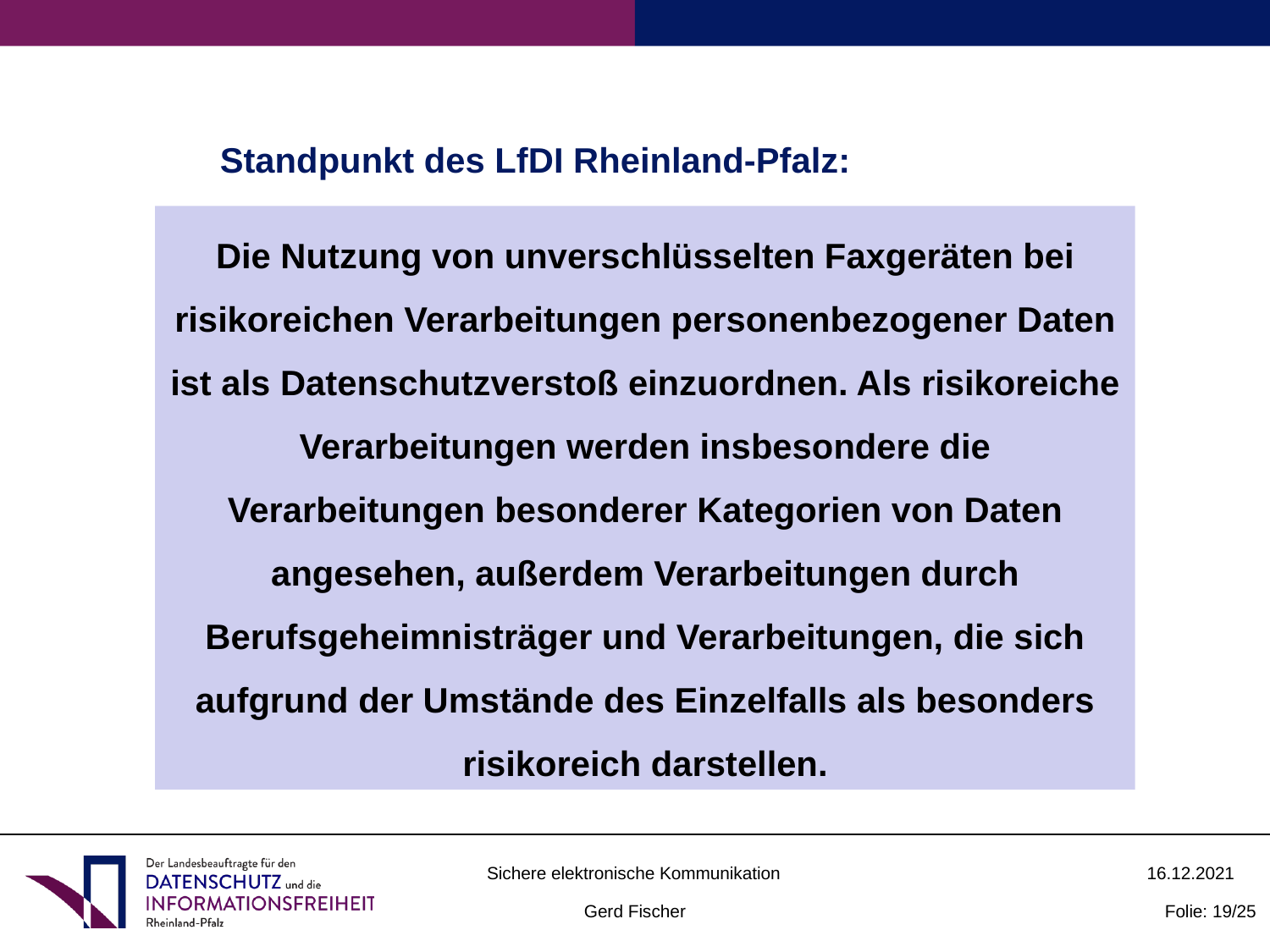

Standpunkt des LfDI Rheinland-Pfalz:
Die Nutzung von unverschlüsselten Faxgeräten bei risikoreichen Verarbeitungen personenbezogener Daten ist als Datenschutzverstoß einzuordnen. Als risikoreiche Verarbeitungen werden insbesondere die Verarbeitungen besonderer Kategorien von Daten angesehen, außerdem Verarbeitungen durch Berufsgeheimnisträger und Verarbeitungen, die sich aufgrund der Umstände des Einzelfalls als besonders risikoreich darstellen.